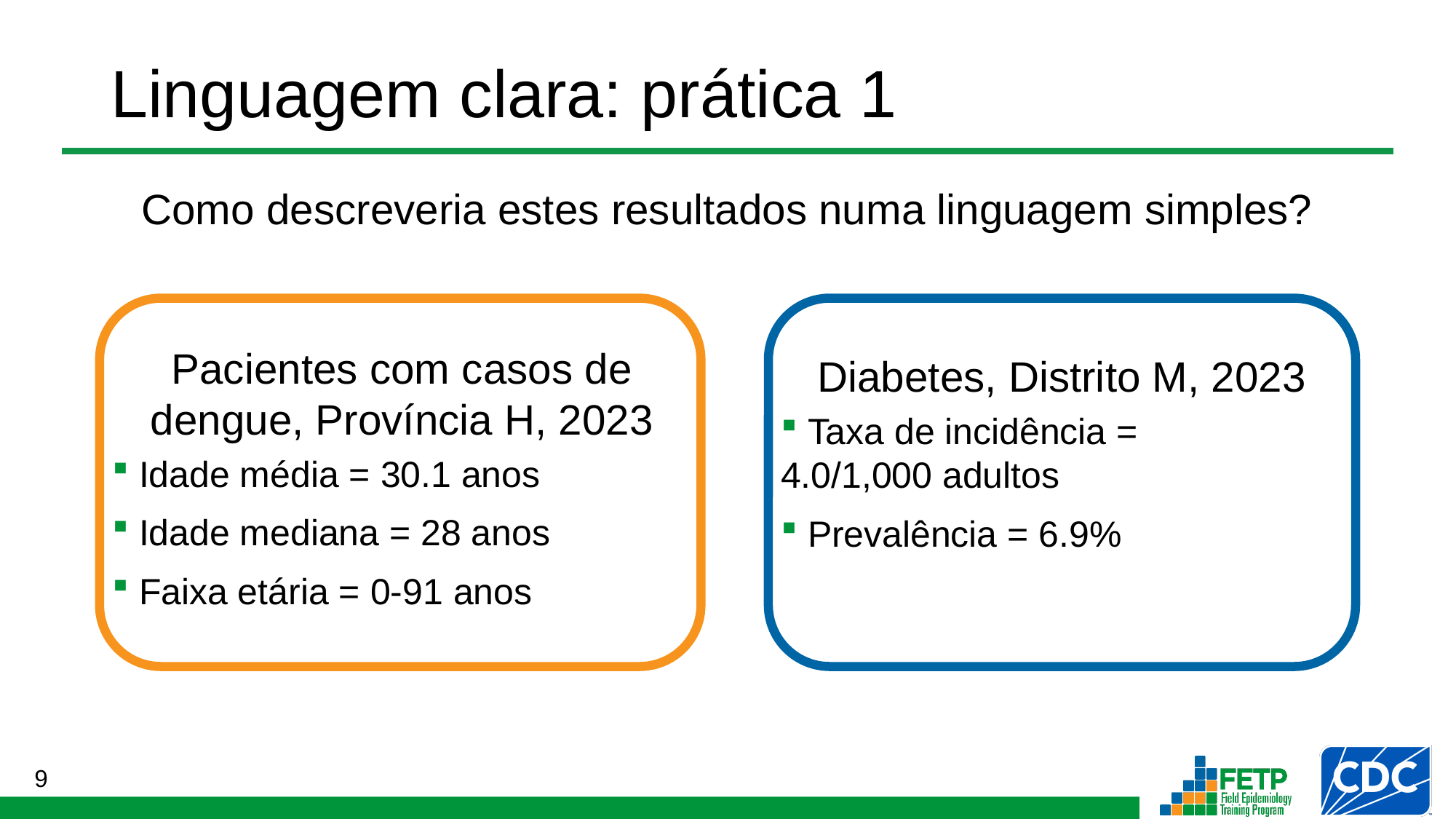

# Linguagem clara: prática 1
Como descreveria estes resultados numa linguagem simples?

Pacientes com casos de dengue, Província H, 2023
 Idade média = 30.1 anos
 Idade mediana = 28 anos
 Faixa etária = 0-91 anos
Diabetes, Distrito M, 2023
 Taxa de incidência =
4.0/1,000 adultos
 Prevalência = 6.9%